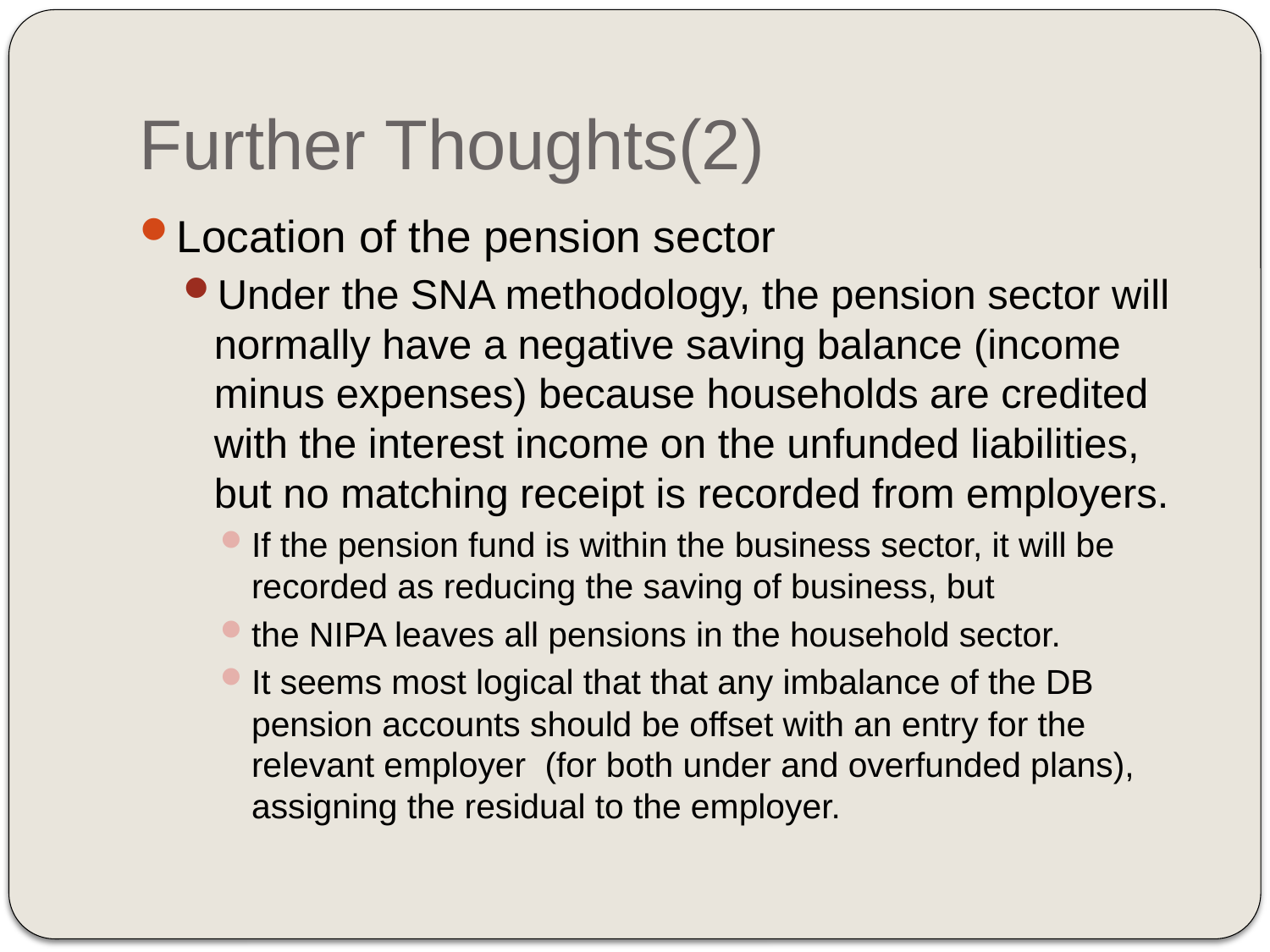

# Further Thoughts(2)
Location of the pension sector
Under the SNA methodology, the pension sector will normally have a negative saving balance (income minus expenses) because households are credited with the interest income on the unfunded liabilities, but no matching receipt is recorded from employers.
If the pension fund is within the business sector, it will be recorded as reducing the saving of business, but
the NIPA leaves all pensions in the household sector.
It seems most logical that that any imbalance of the DB pension accounts should be offset with an entry for the relevant employer  (for both under and overfunded plans), assigning the residual to the employer.